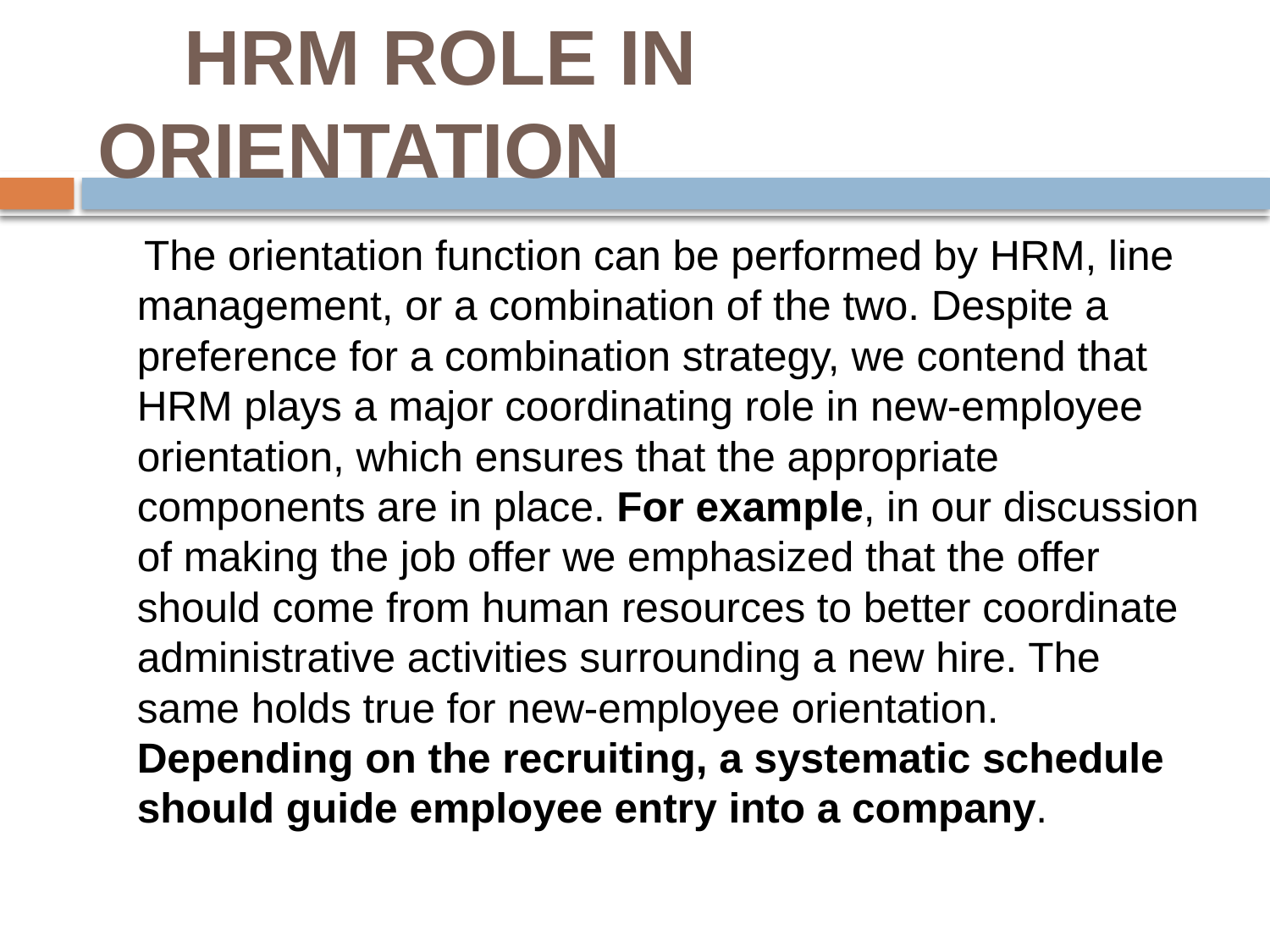

# HRM ROLE IN ORIENTATION
    The orientation function can be performed by HRM, line management, or a combination of the two. Despite a preference for a combination strategy, we contend that HRM plays a major coordinating role in new-employee orientation, which ensures that the appropriate components are in place. For example, in our discussion of making the job offer we emphasized that the offer should come from human resources to better coordinate administrative activities surrounding a new hire. The same holds true for new-employee orientation. Depending on the recruiting, a systematic schedule should guide employee entry into a company.